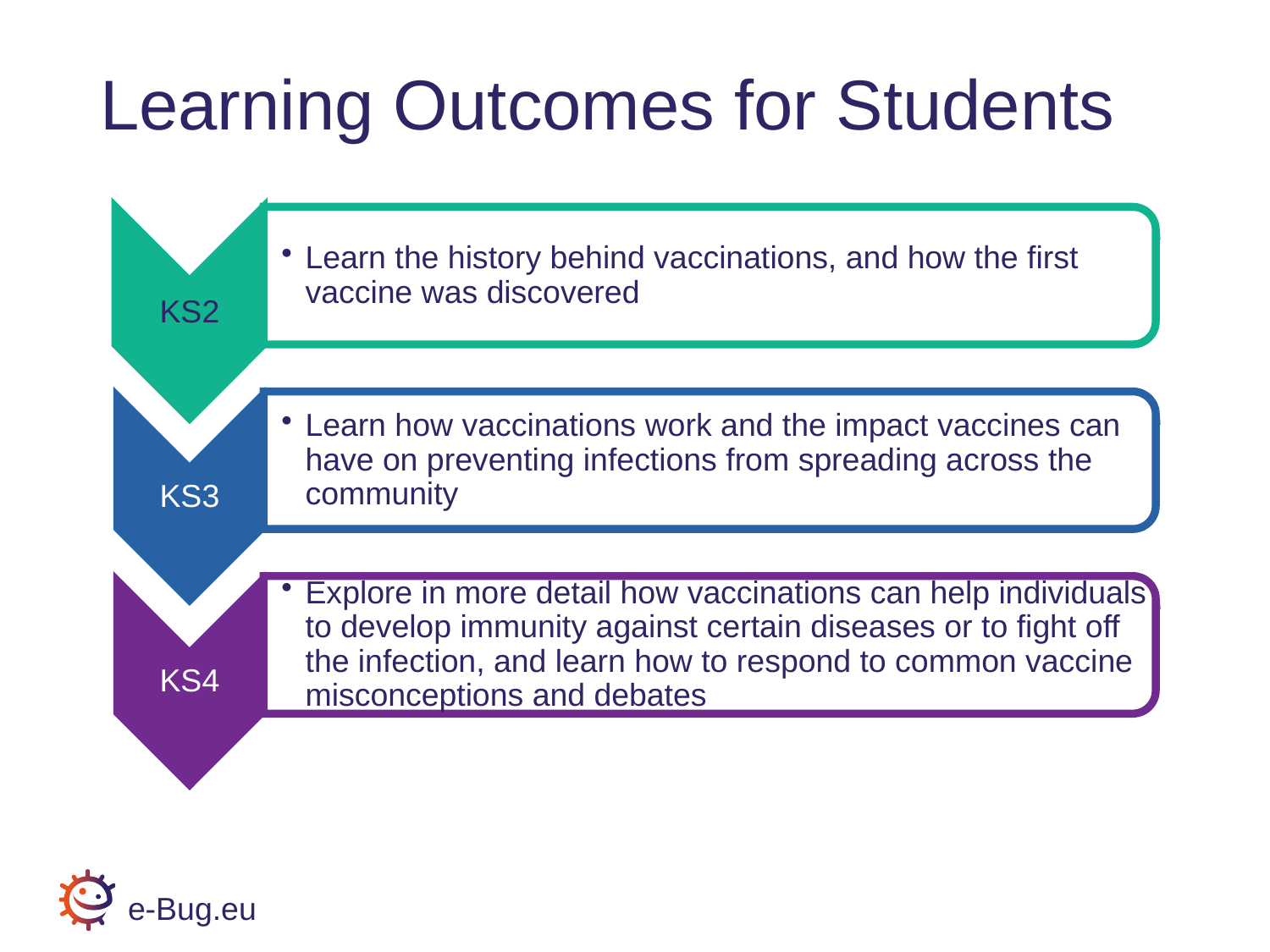

# Learning Outcomes for Students
KS2
Learn the history behind vaccinations, and how the first vaccine was discovered
KS3
Learn how vaccinations work and the impact vaccines can have on preventing infections from spreading across the community
KS4
Explore in more detail how vaccinations can help individuals to develop immunity against certain diseases or to fight off the infection, and learn how to respond to common vaccine misconceptions and debates
e-Bug.eu